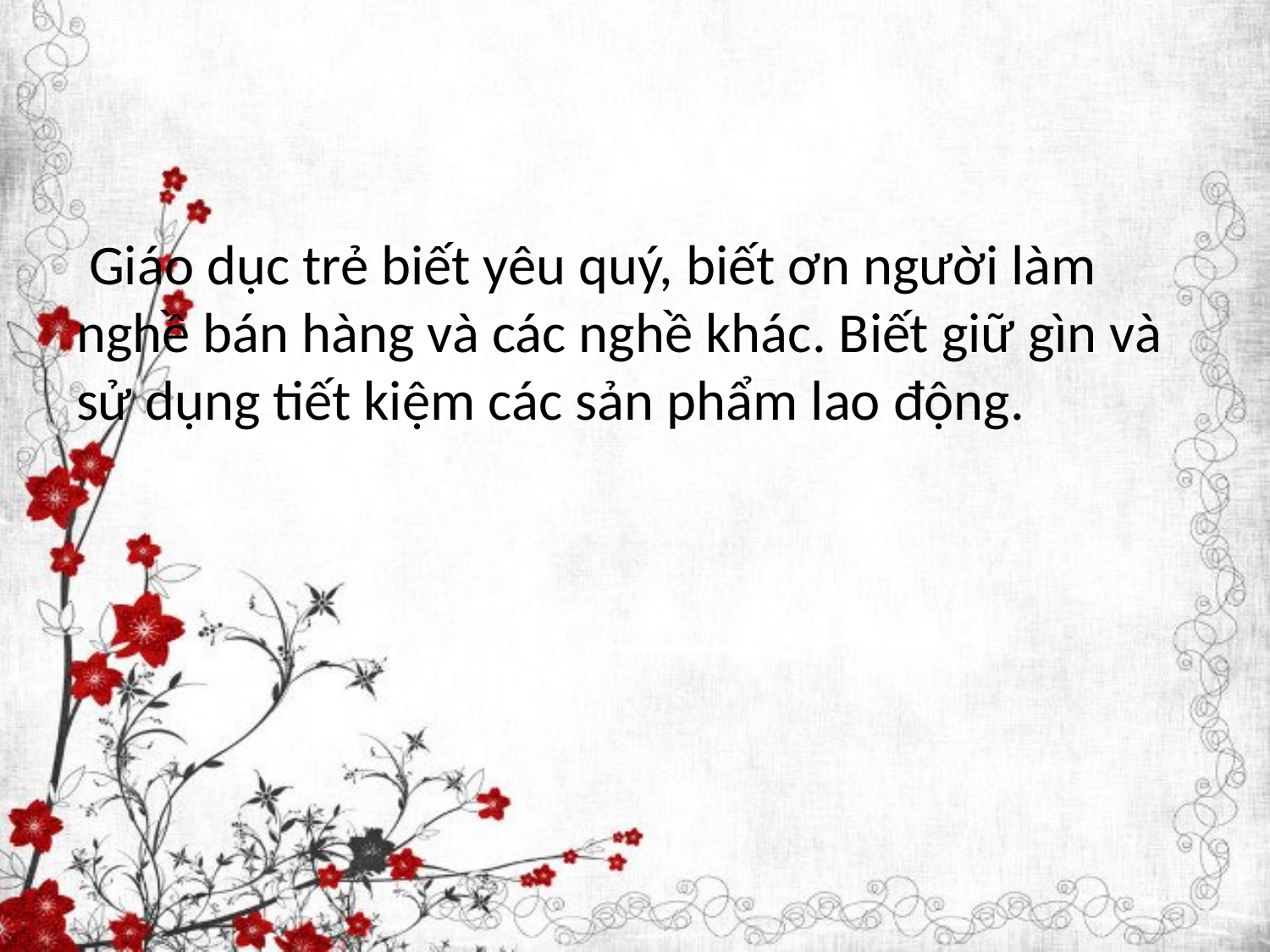

#
 Giáo dục trẻ biết yêu quý, biết ơn người làm nghề bán hàng và các nghề khác. Biết giữ gìn và sử dụng tiết kiệm các sản phẩm lao động.